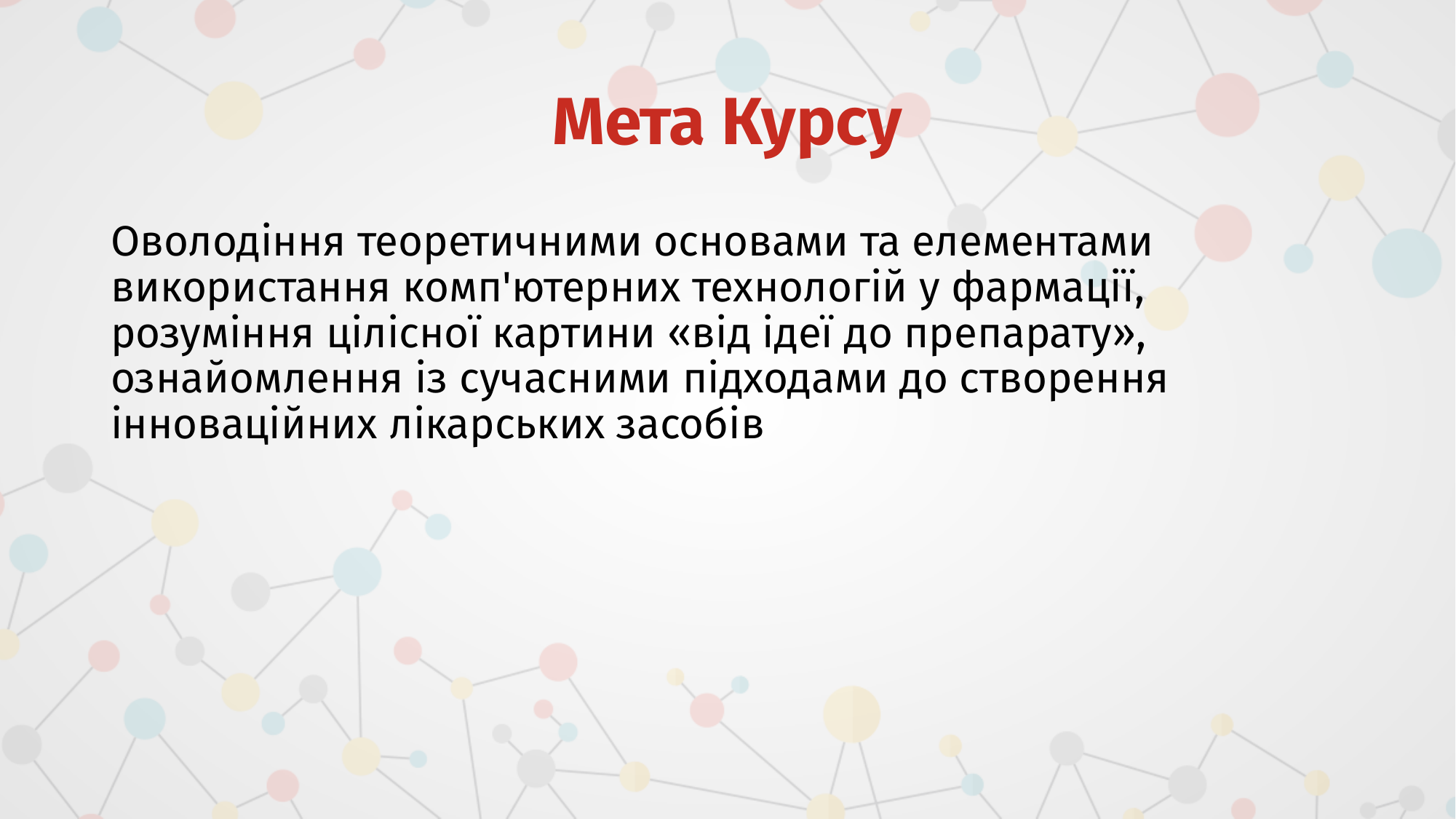

# Мета Курсу
Оволодіння теоретичними основами та елементами використання комп'ютерних технологій у фармації, розуміння цілісної картини «від ідеї до препарату», ознайомлення із сучасними підходами до створення інноваційних лікарських засобів